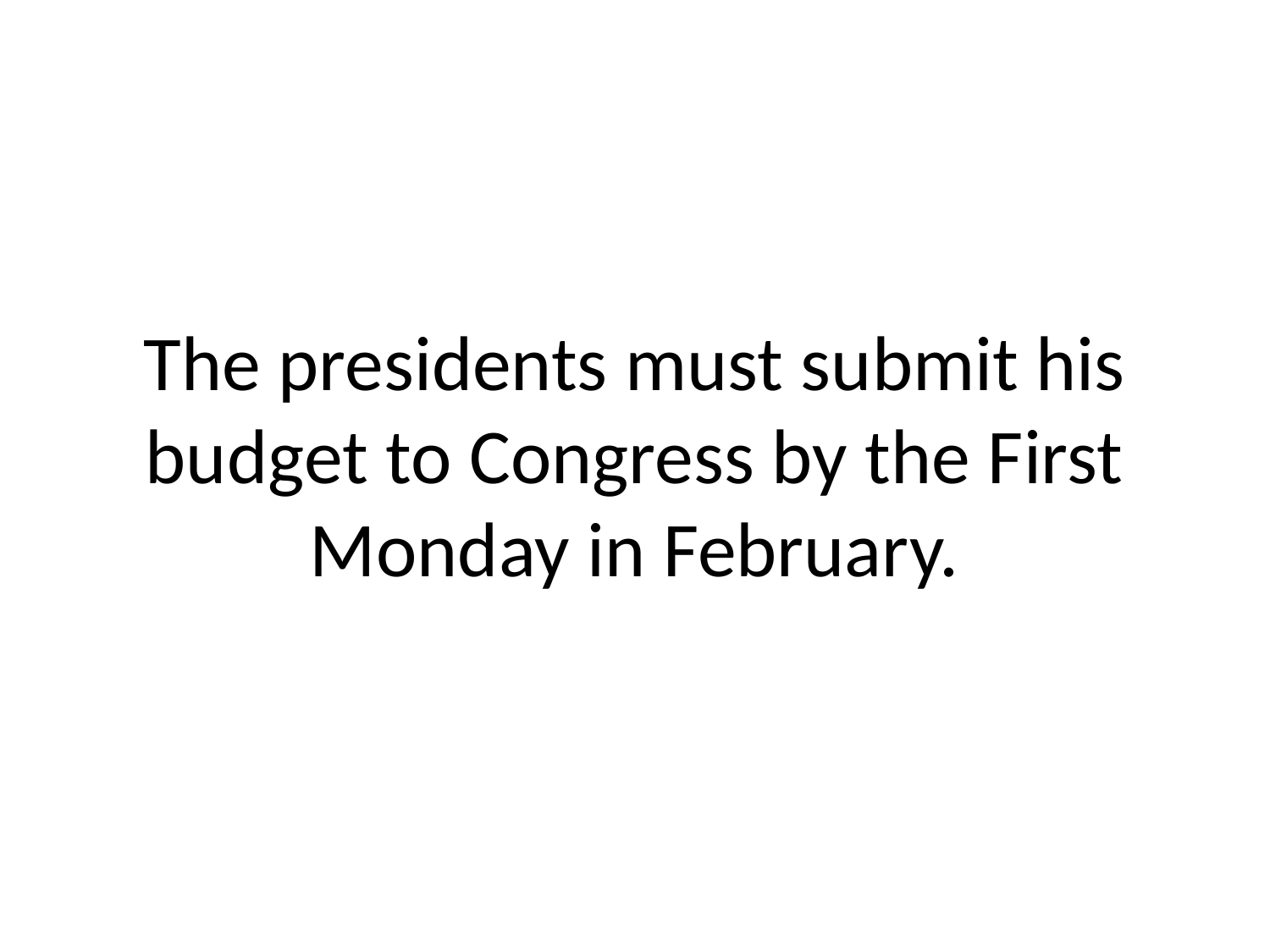

# The presidents must submit his budget to Congress by the First Monday in February.